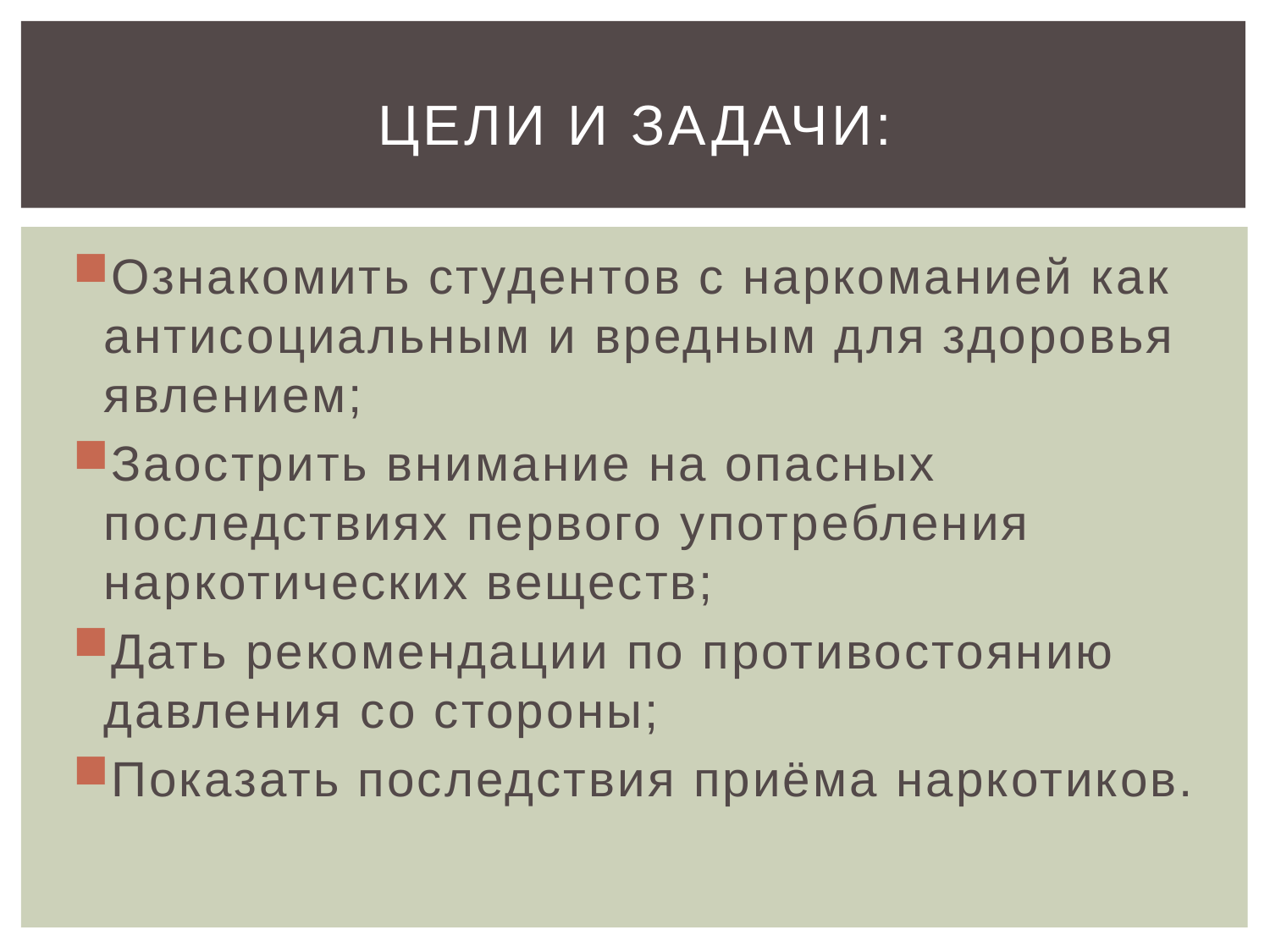

# Цели и задачи:
Ознакомить студентов с наркоманией как антисоциальным и вредным для здоровья явлением;
Заострить внимание на опасных последствиях первого употребления наркотических веществ;
Дать рекомендации по противостоянию давления со стороны;
Показать последствия приёма наркотиков.